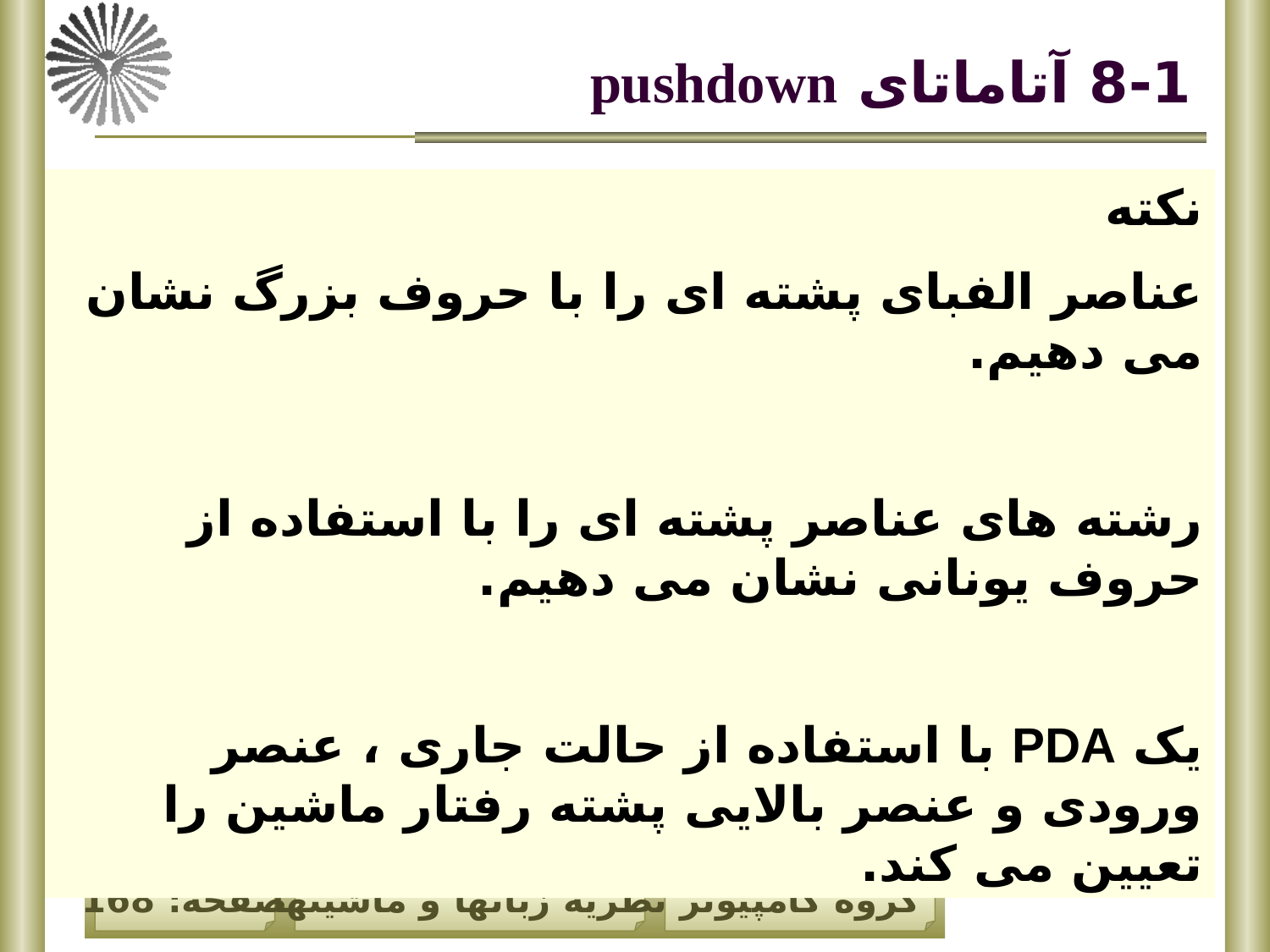

# 8-1 آتاماتای pushdown
نکته
عناصر الفبای پشته ای را با حروف بزرگ نشان می دهیم.

رشته های عناصر پشته ای را با استفاده از حروف یونانی نشان می دهیم.

یک PDA با استفاده از حالت جاری ، عنصر ورودی و عنصر بالایی پشته رفتار ماشین را تعیین می کند.